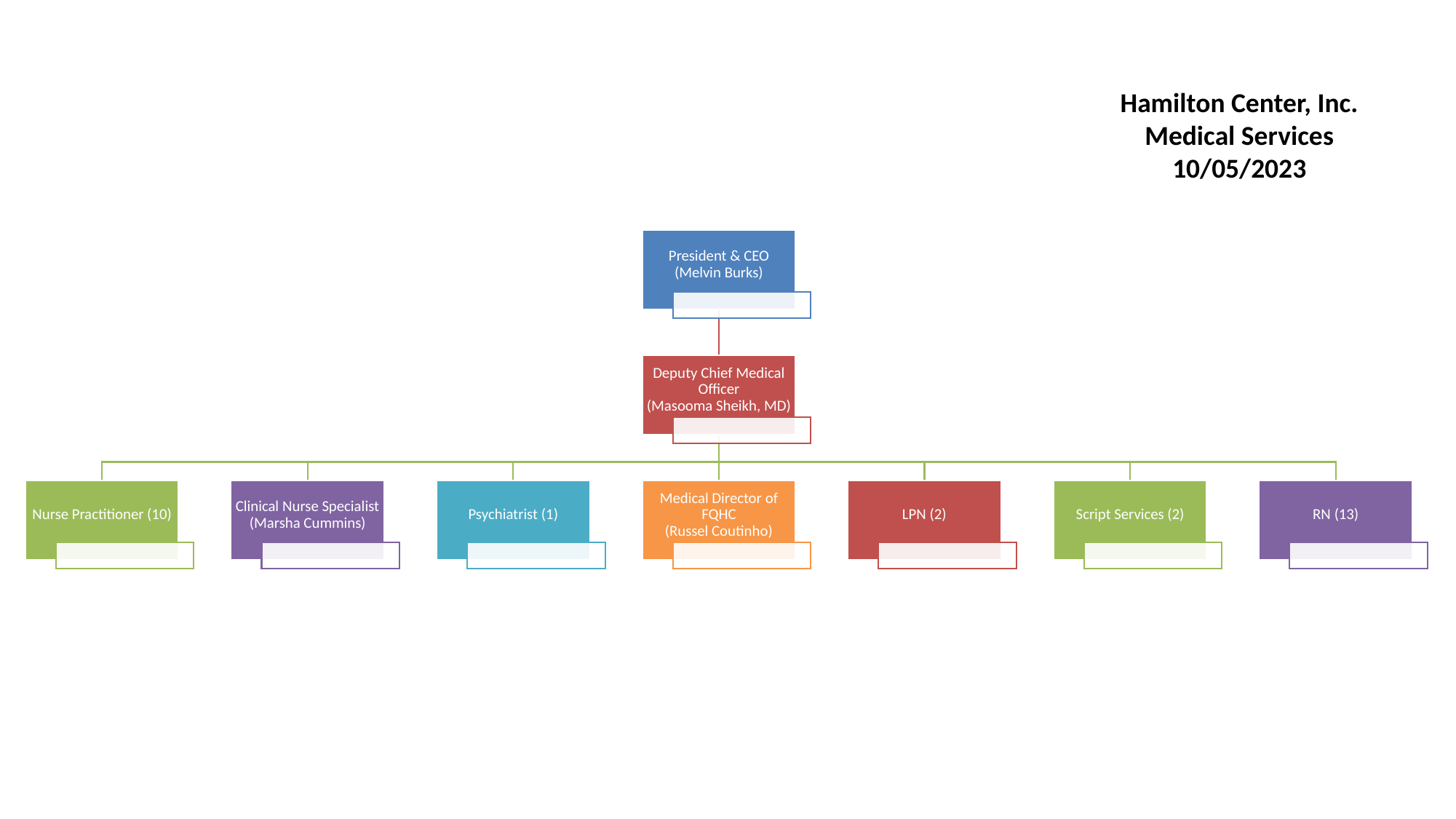

President & CEO
(Melvin Burks)

Deputy Chief Medical Officer
(Masooma Sheikh, MD)

Nurse Practitioner (10)

Clinical Nurse Specialist
(Marsha Cummins)

Psychiatrist (1)

Medical Director of FQHC
(Russel Coutinho)

LPN (2)

Script Services (2)

RN (13)

Hamilton Center, Inc.
Medical Services
10/05/2023